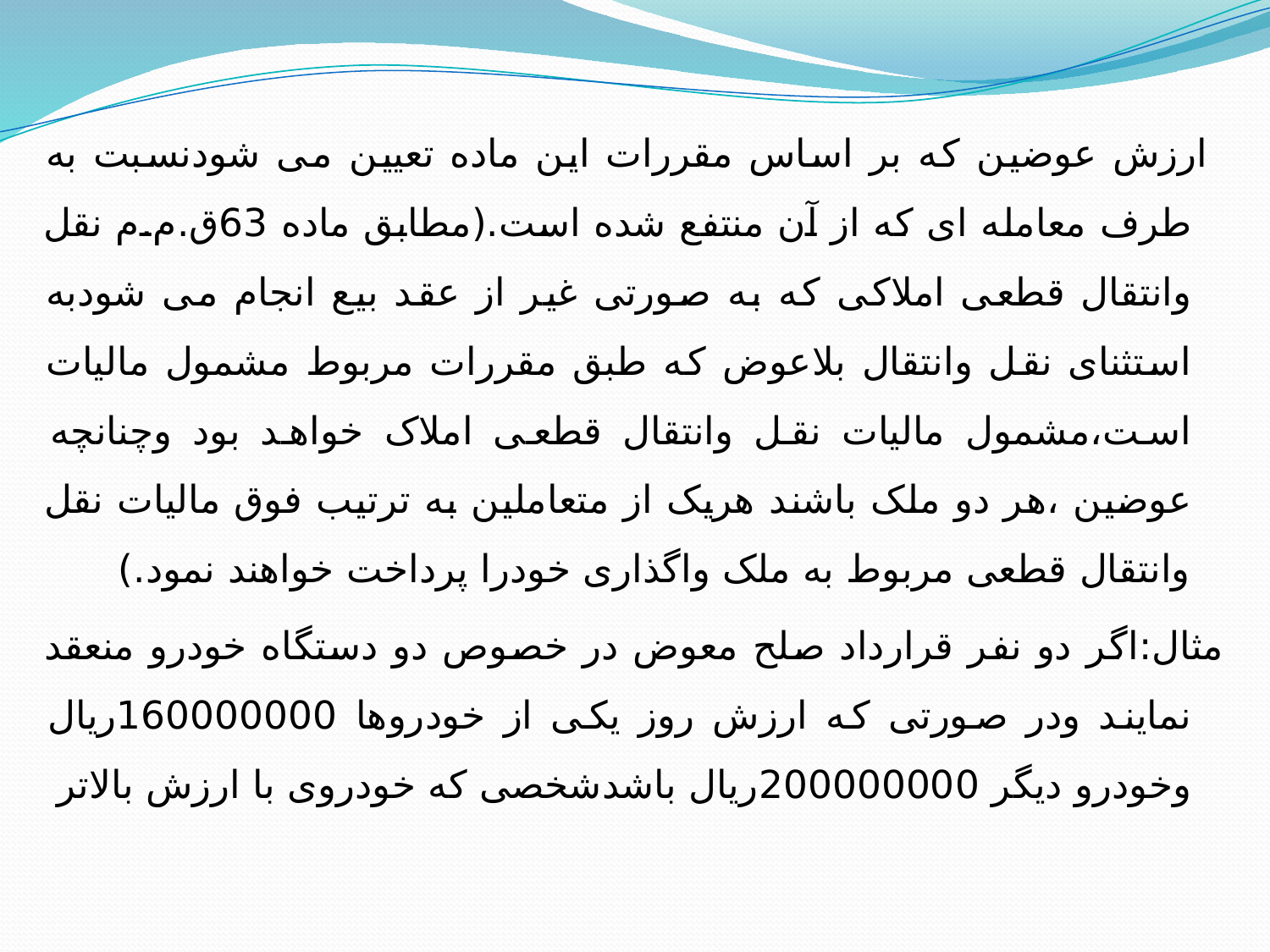

ارزش عوضین که بر اساس مقررات این ماده تعیین می شودنسبت به طرف معامله ای که از آن منتفع شده است.(مطابق ماده 63ق.م.م نقل وانتقال قطعی املاکی که به صورتی غیر از عقد بیع انجام می شودبه استثنای نقل وانتقال بلاعوض که طبق مقررات مربوط مشمول مالیات است،مشمول مالیات نقل وانتقال قطعی املاک خواهد بود وچنانچه عوضین ،هر دو ملک باشند هریک از متعاملین به ترتیب فوق مالیات نقل وانتقال قطعی مربوط به ملک واگذاری خودرا پرداخت خواهند نمود.)
مثال:اگر دو نفر قرارداد صلح معوض در خصوص دو دستگاه خودرو منعقد نمایند ودر صورتی که ارزش روز یکی از خودروها 160000000ریال وخودرو دیگر 200000000ریال باشدشخصی که خودروی با ارزش بالاتر